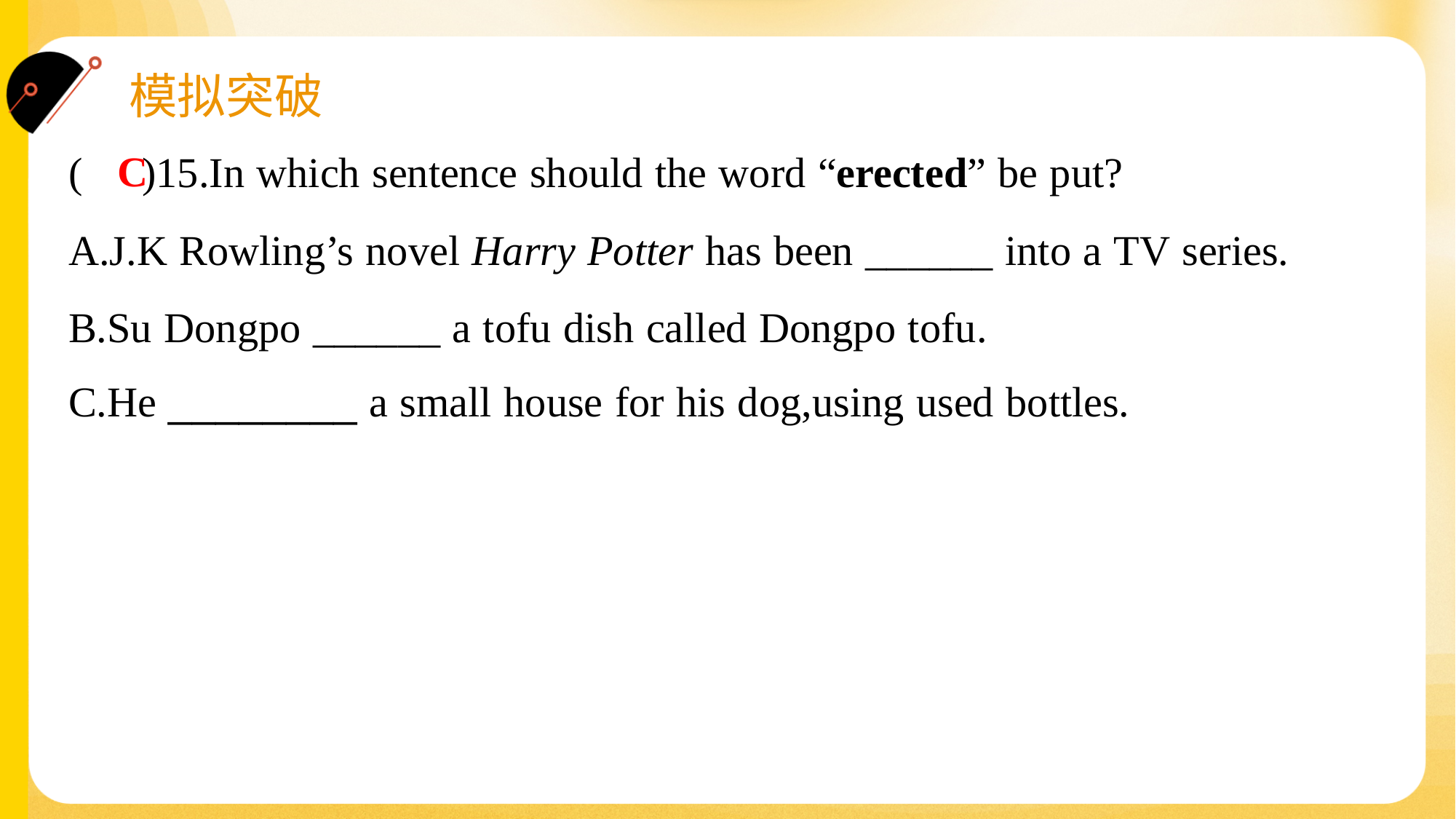

C
(     )15.In which sentence should the word “erected” be put?
A.J.K Rowling’s novel Harry Potter has been ______ into a TV series.
B.Su Dongpo ______ a tofu dish called Dongpo tofu.
C.He ________ a small house for his dog,using used bottles.